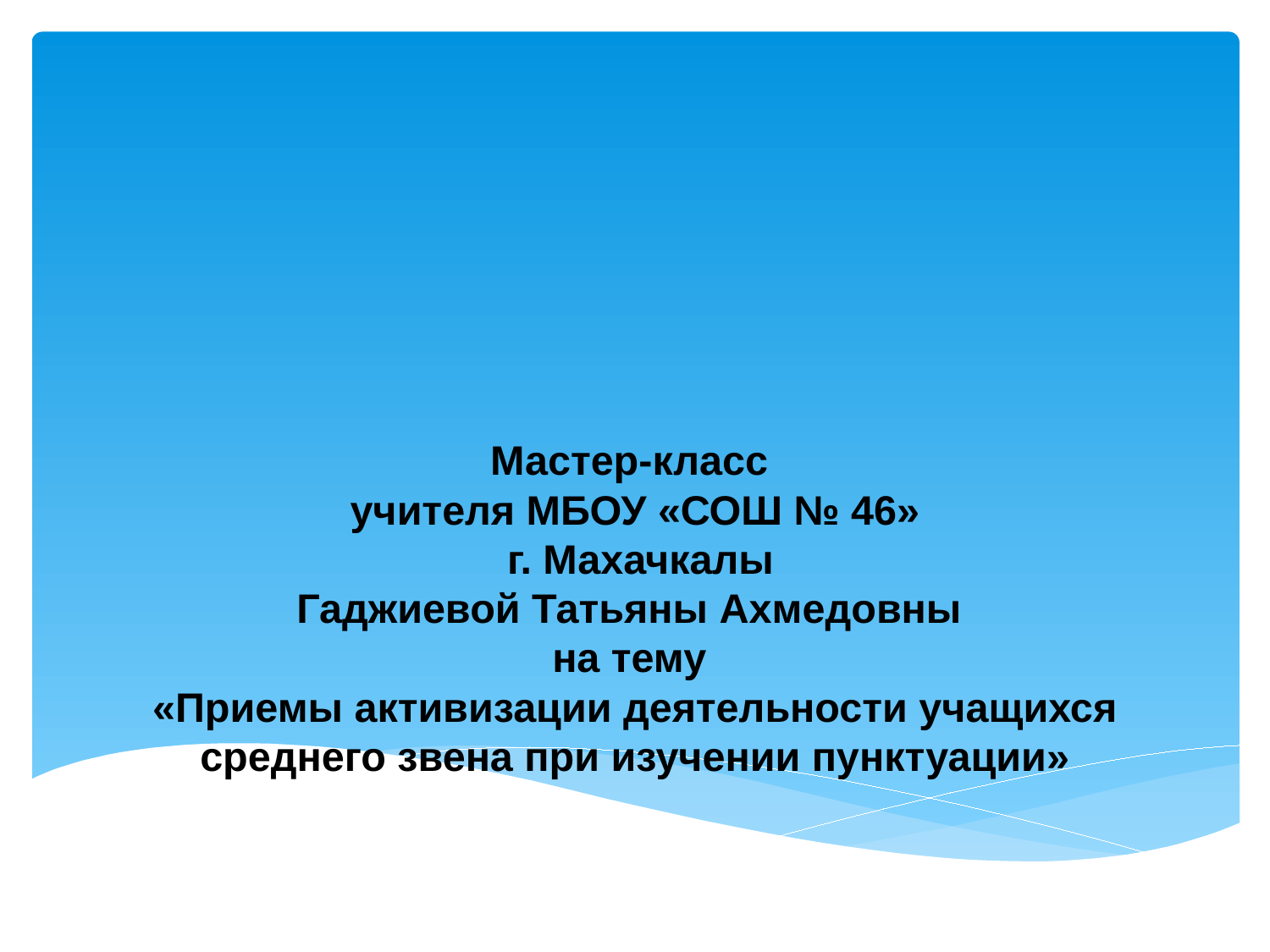

# Мастер-класс учителя МБОУ «СОШ № 46» г. Махачкалы Гаджиевой Татьяны Ахмедовны на тему «Приемы активизации деятельности учащихся среднего звена при изучении пунктуации»